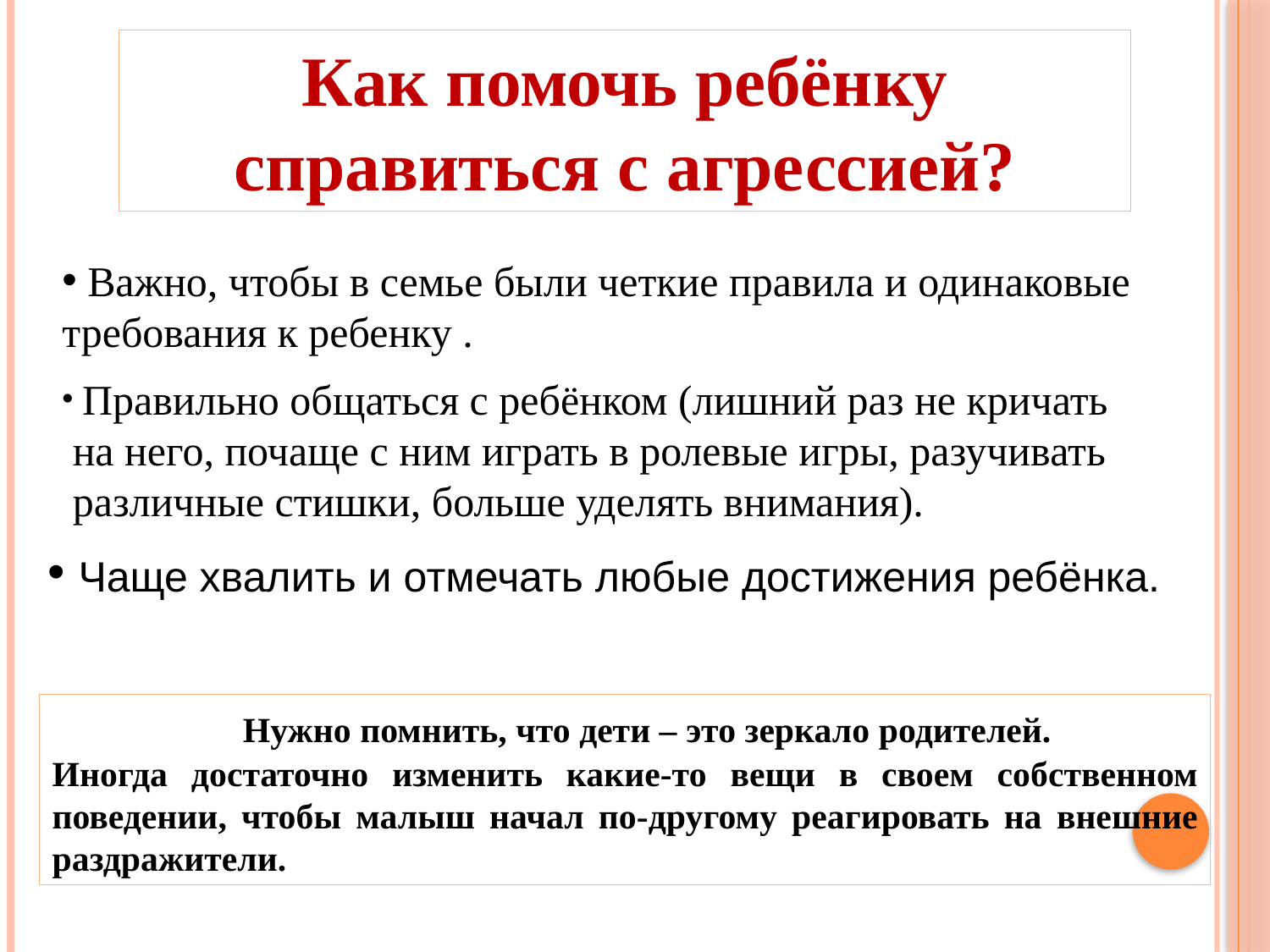

Как помочь ребёнку справиться с агрессией?
 Важно, чтобы в семье были четкие правила и одинаковые требования к ребенку .
 Правильно общаться с ребёнком (лишний раз не кричать
 на него, почаще с ним играть в ролевые игры, разучивать
 различные стишки, больше уделять внимания).
 Чаще хвалить и отмечать любые достижения ребёнка.
     Нужно помнить, что дети – это зеркало родителей.
Иногда достаточно изменить какие-то вещи в своем собственном поведении, чтобы малыш начал по-другому реагировать на внешние раздражители.